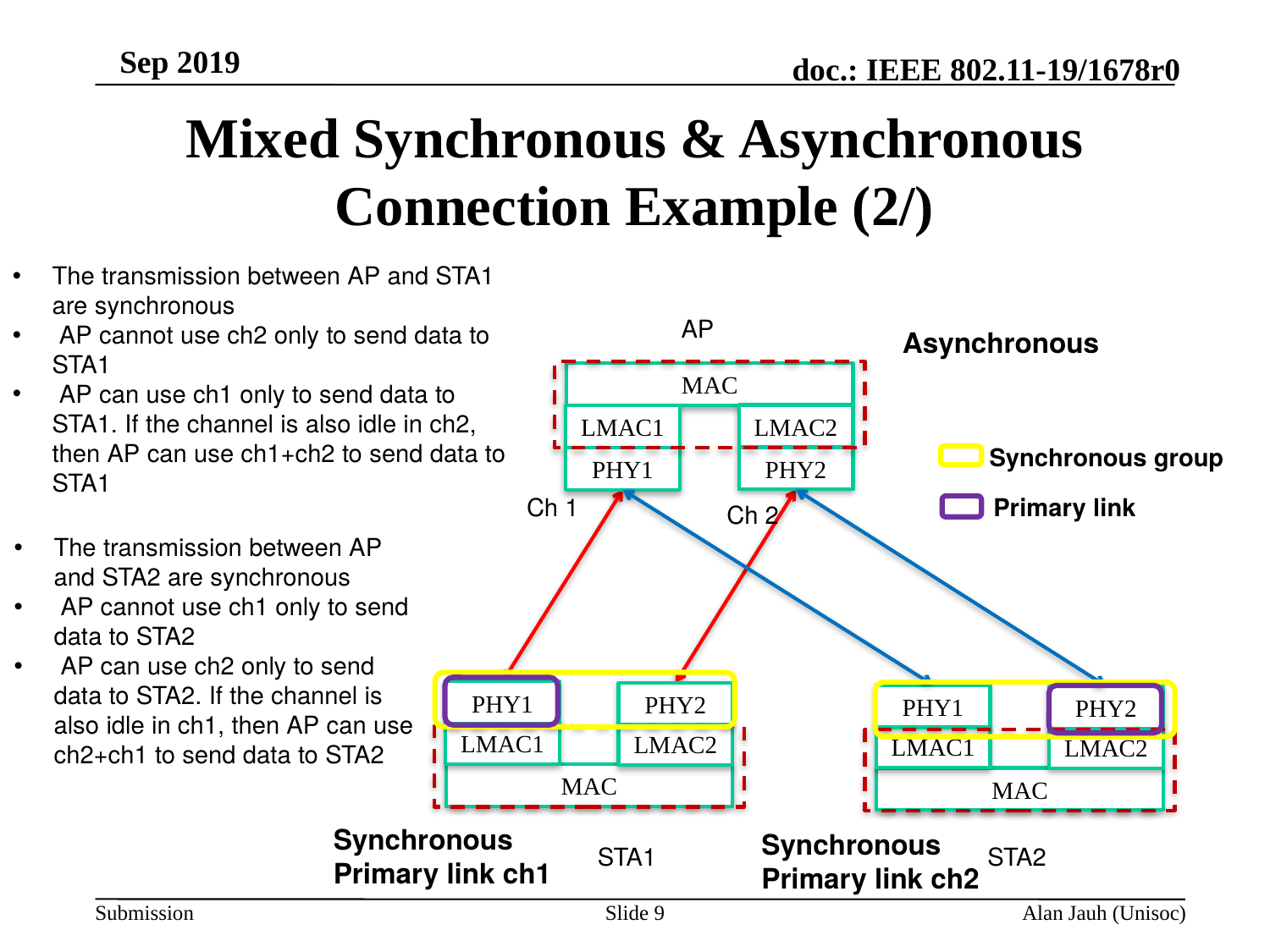

# Mixed Synchronous & Asynchronous Connection Example (2/)
The transmission between AP and STA1 are synchronous
 AP cannot use ch2 only to send data to STA1
 AP can use ch1 only to send data to STA1. If the channel is also idle in ch2, then AP can use ch1+ch2 to send data to STA1
AP
Asynchronous

MAC
LMAC2
LMAC1
Synchronous group

PHY2
PHY1
Ch 1
Primary link
Ch 2

The transmission between AP and STA2 are synchronous
 AP cannot use ch1 only to send data to STA2
 AP can use ch2 only to send data to STA2. If the channel is also idle in ch1, then AP can use ch2+ch1 to send data to STA2

PHY1

PHY2
PHY1

PHY2
LMAC1
LMAC2
LMAC1

LMAC2

MAC
MAC
Synchronous
Primary link ch1
Synchronous
Primary link ch2
STA1
STA2
Slide 9
Alan Jauh (Unisoc)